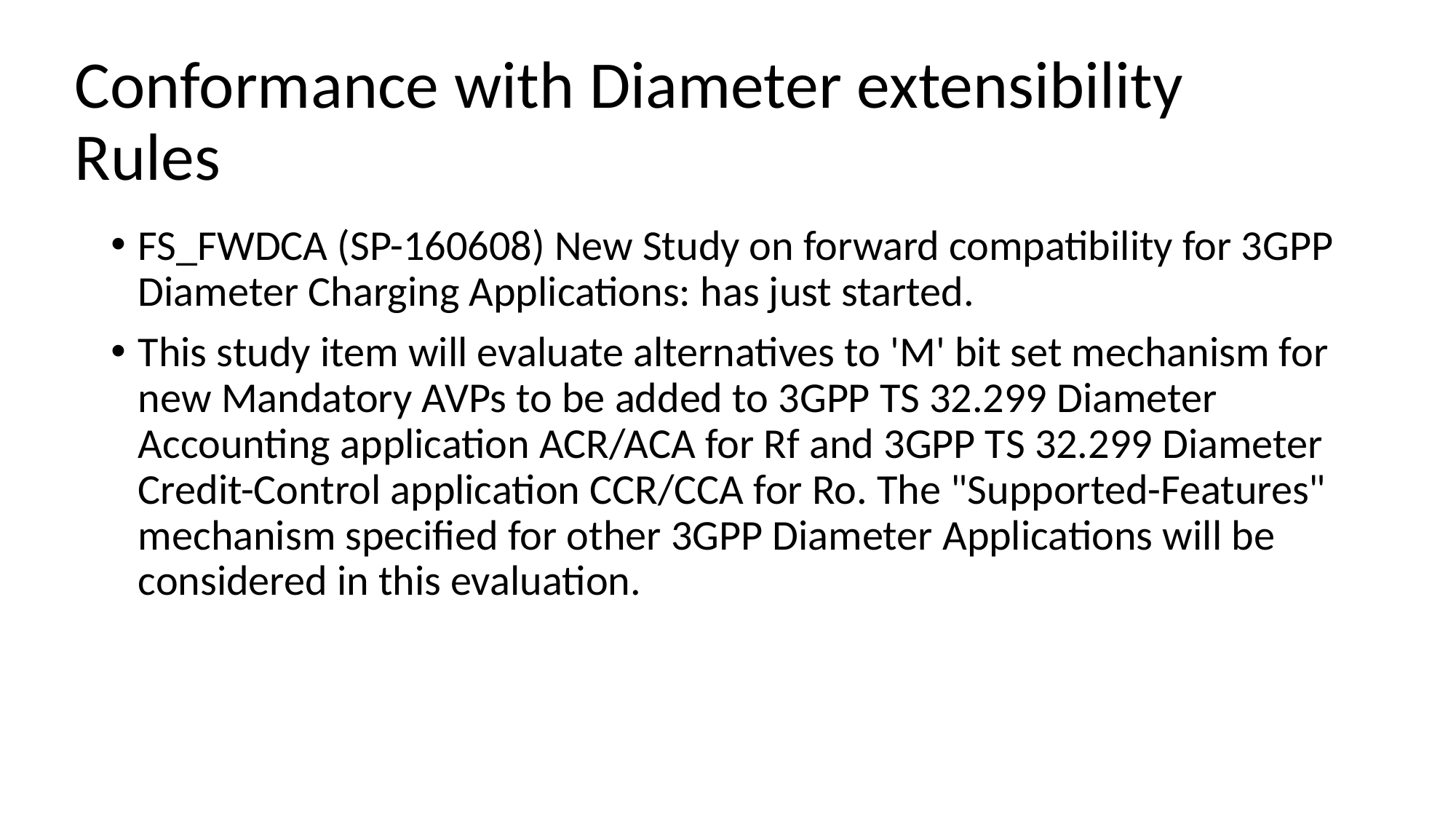

# Conformance with Diameter extensibility Rules
FS_FWDCA (SP-160608) New Study on forward compatibility for 3GPP Diameter Charging Applications: has just started.
This study item will evaluate alternatives to 'M' bit set mechanism for new Mandatory AVPs to be added to 3GPP TS 32.299 Diameter Accounting application ACR/ACA for Rf and 3GPP TS 32.299 Diameter Credit-Control application CCR/CCA for Ro. The "Supported-Features" mechanism specified for other 3GPP Diameter Applications will be considered in this evaluation.